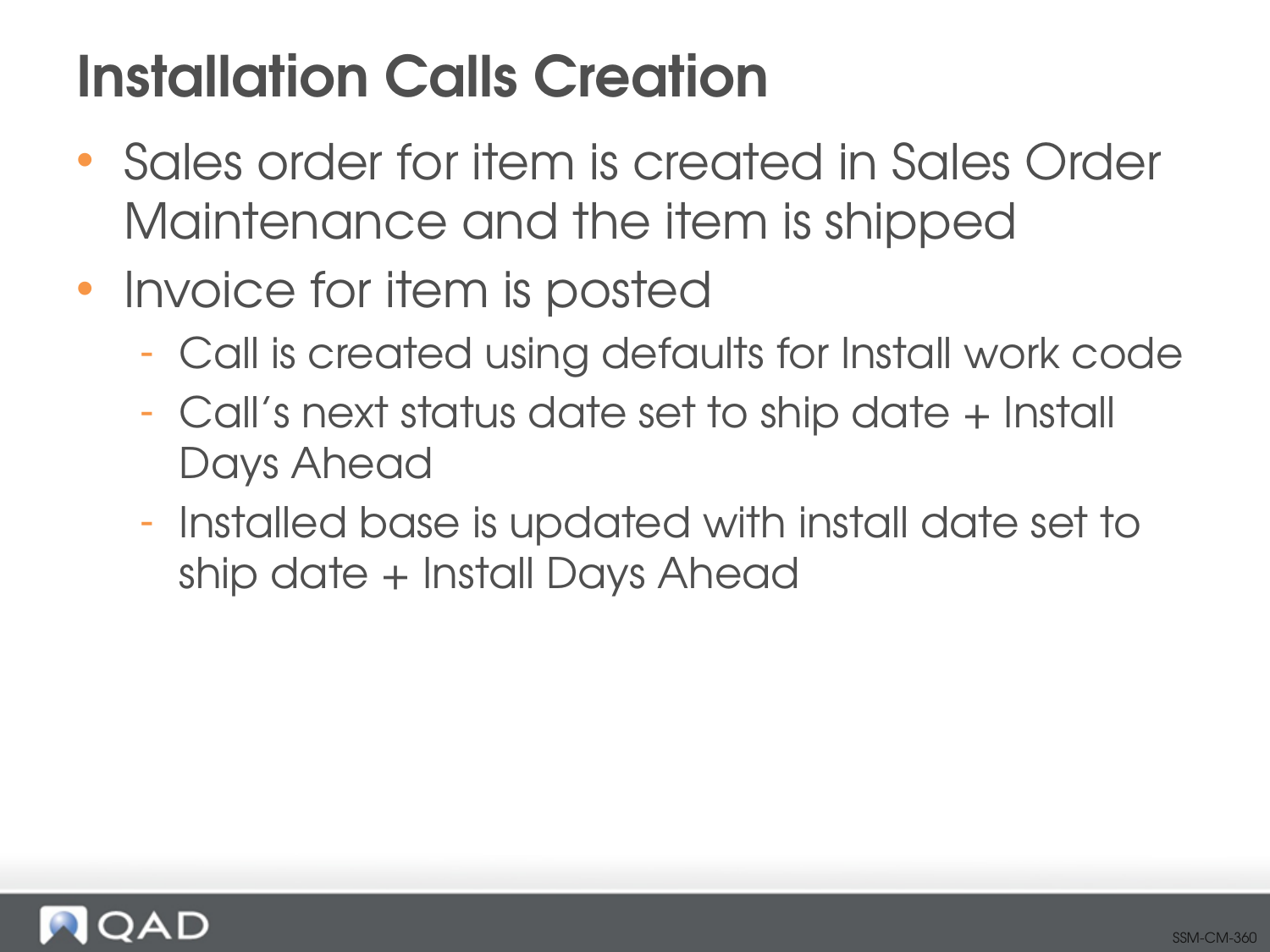

# Installation Calls Creation
Sales order for item is created in Sales Order Maintenance and the item is shipped
Invoice for item is posted
Call is created using defaults for Install work code
Call’s next status date set to ship date + Install Days Ahead
Installed base is updated with install date set to ship date + Install Days Ahead
SSM-CM-360